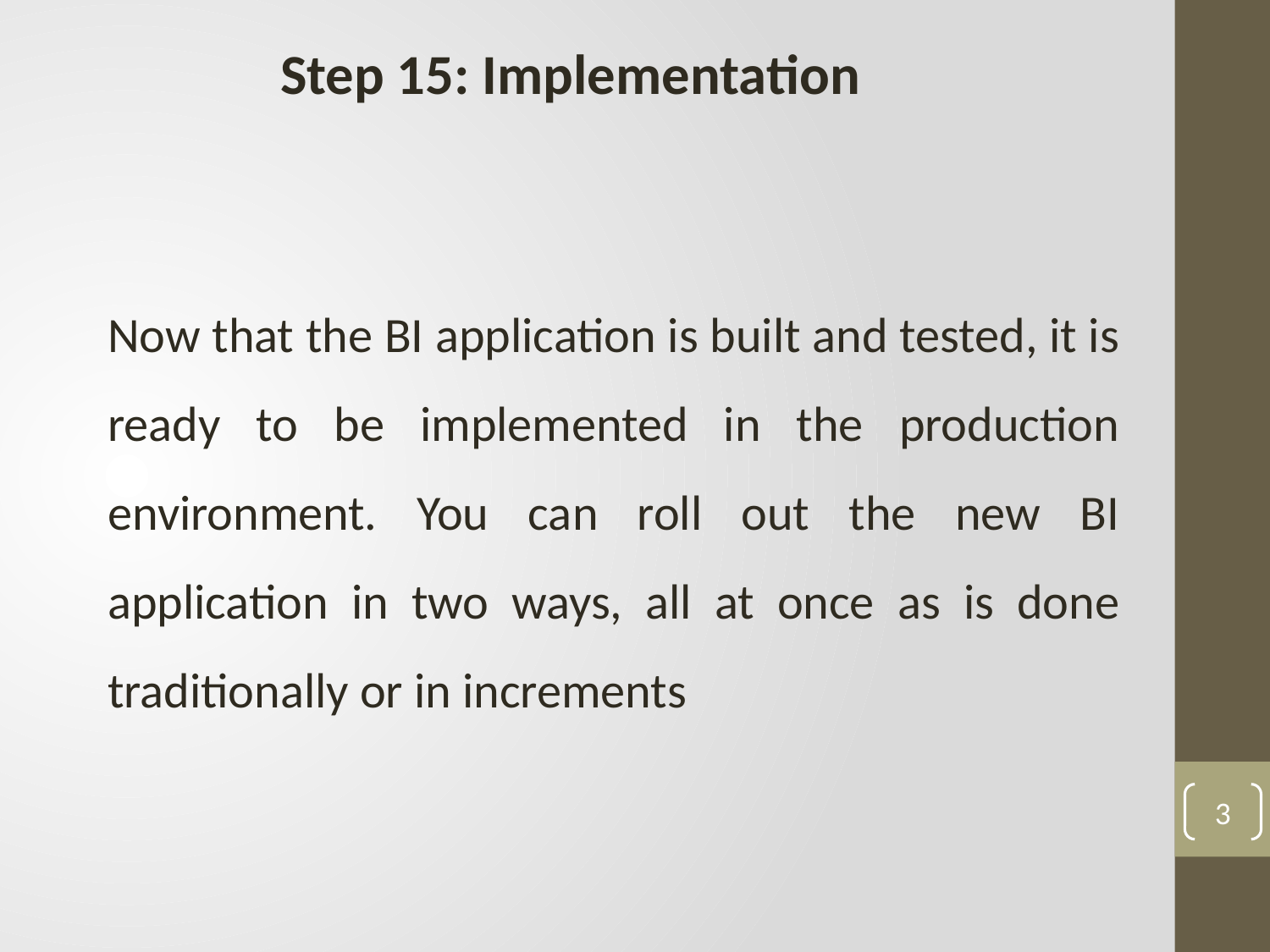

Step 15: Implementation
Now that the BI application is built and tested, it is ready to be implemented in the production environment. You can roll out the new BI application in two ways, all at once as is done traditionally or in increments
3